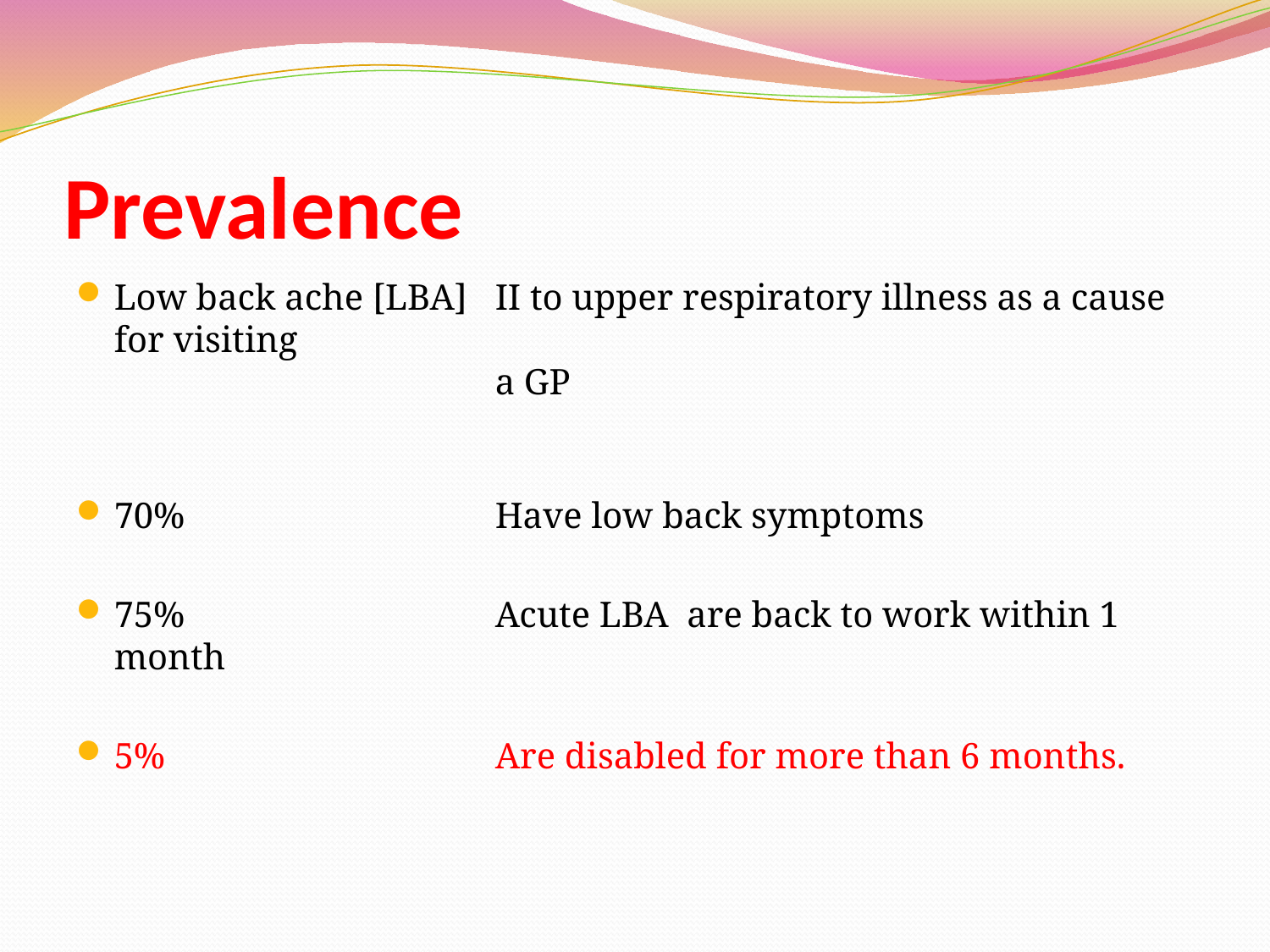

# Prevalence
Low back ache [LBA]	II to upper respiratory illness as a cause for visiting
 			a GP

70%  			Have low back symptoms

75%  			Acute LBA  are back to work within 1 month

5% 			Are disabled for more than 6 months.